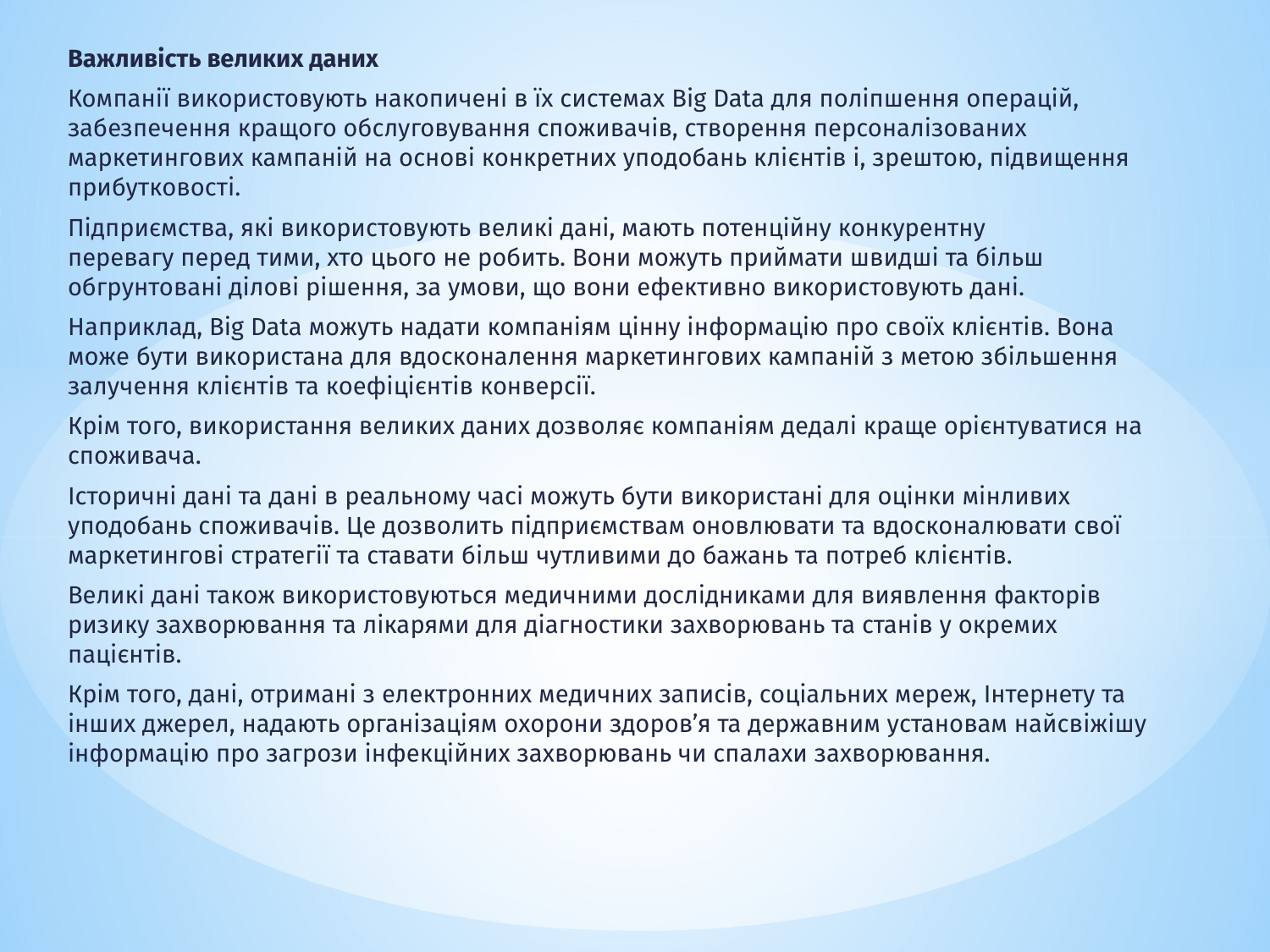

Важливість великих даних
Компанії використовують накопичені в їх системах Big Data для поліпшення операцій, забезпечення кращого обслуговування споживачів, створення персоналізованих маркетингових кампаній на основі конкретних уподобань клієнтів і, зрештою, підвищення прибутковості.
Підприємства, які використовують великі дані, мають потенційну конкурентну перевагу перед тими, хто цього не робить. Вони можуть приймати швидші та більш обгрунтовані ділові рішення, за умови, що вони ефективно використовують дані.
Наприклад, Big Data можуть надати компаніям цінну інформацію про своїх клієнтів. Вона може бути використана для вдосконалення маркетингових кампаній з метою збільшення залучення клієнтів та коефіцієнтів конверсії.
Крім того, використання великих даних дозволяє компаніям дедалі краще орієнтуватися на споживача.
Історичні дані та дані в реальному часі можуть бути використані для оцінки мінливих уподобань споживачів. Це дозволить підприємствам оновлювати та вдосконалювати свої маркетингові стратегії та ставати більш чутливими до бажань та потреб клієнтів.
Великі дані також використовуються медичними дослідниками для виявлення факторів ризику захворювання та лікарями для діагностики захворювань та станів у окремих пацієнтів.
Крім того, дані, отримані з електронних медичних записів, соціальних мереж, Інтернету та інших джерел, надають організаціям охорони здоров’я та державним установам найсвіжішу інформацію про загрози інфекційних захворювань чи спалахи захворювання.